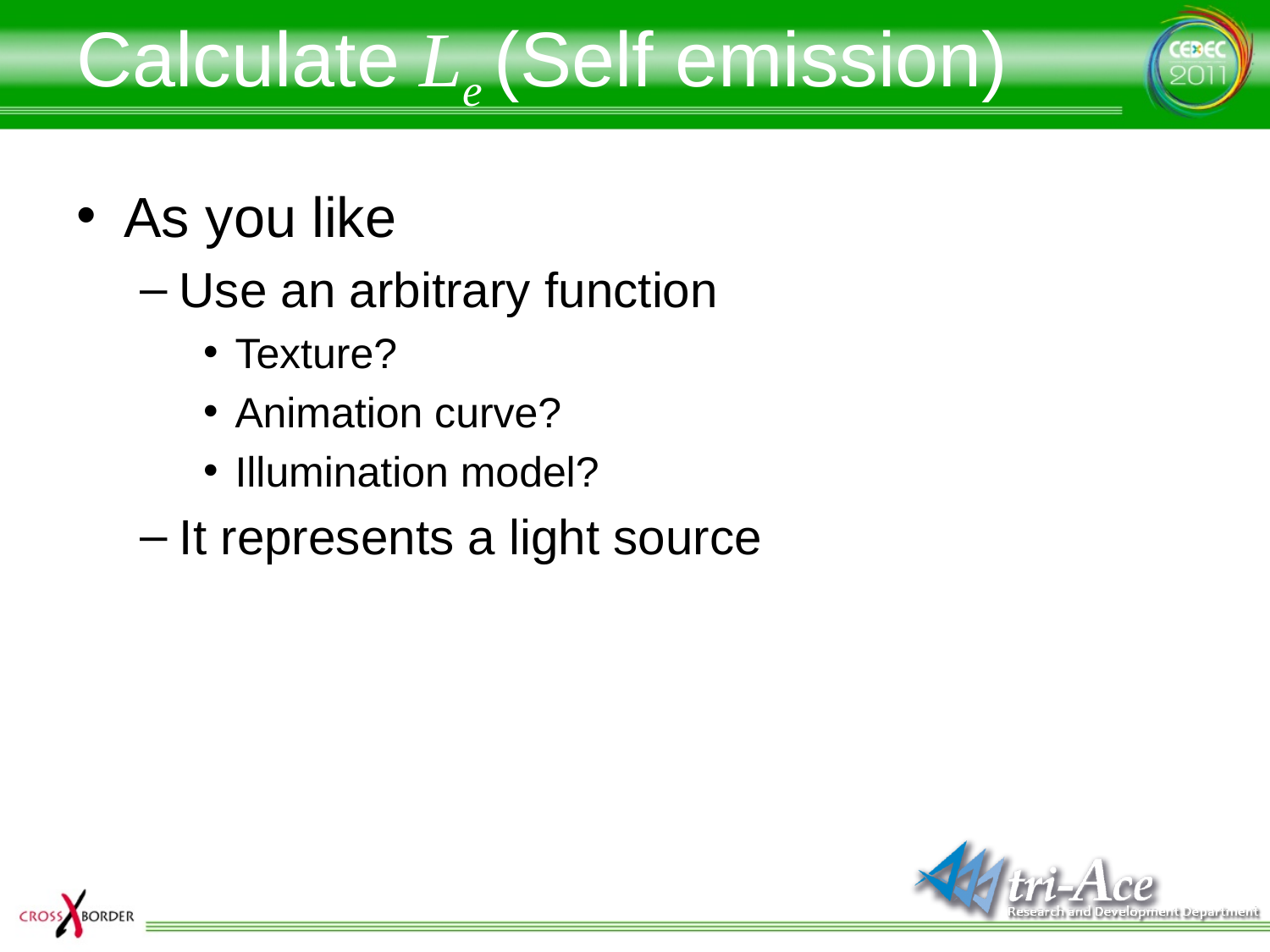

# Calculate Le (Self emission)
As you like
Use an arbitrary function
Texture?
Animation curve?
Illumination model?
It represents a light source